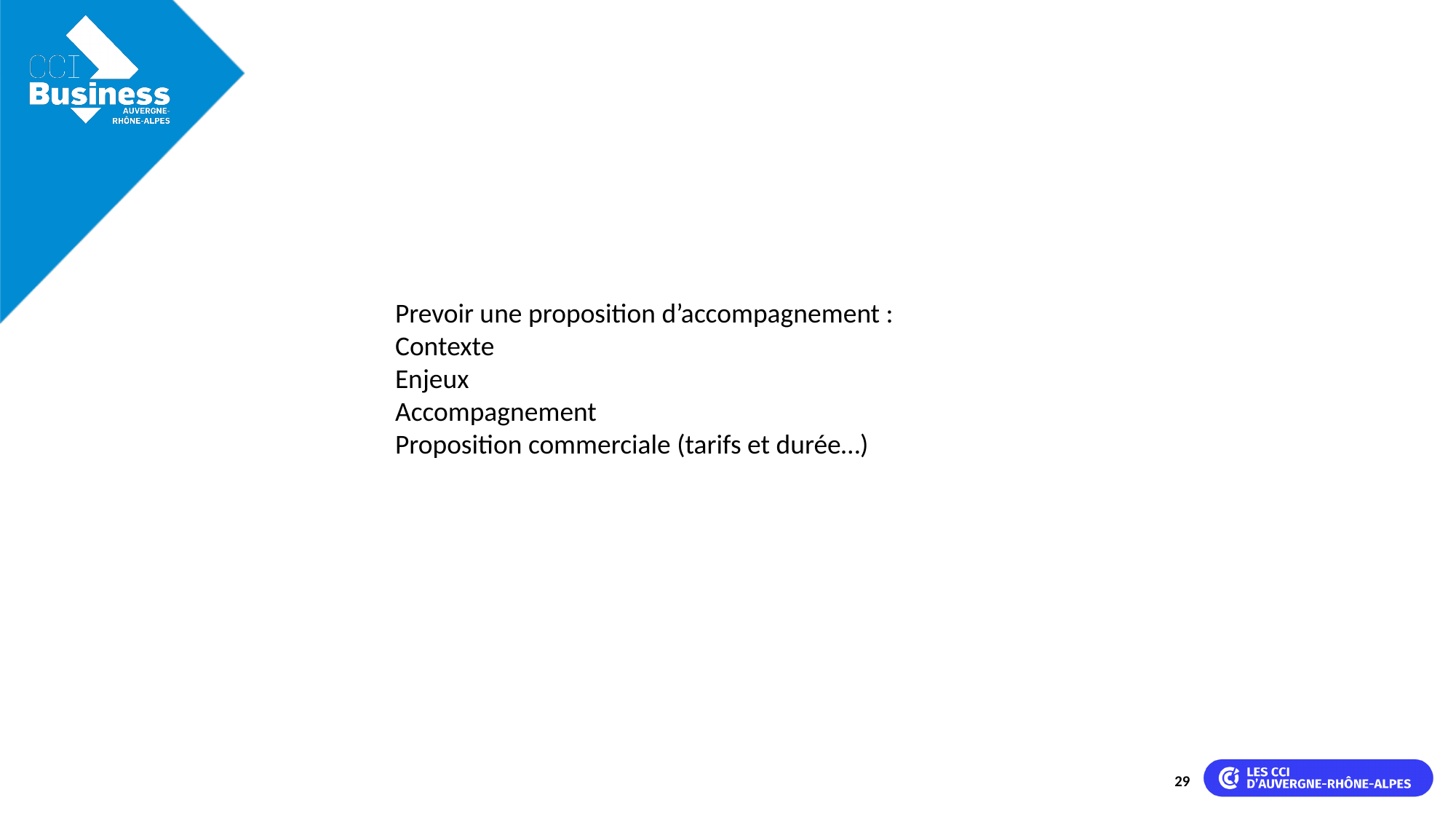

Prevoir une proposition d’accompagnement :
Contexte
Enjeux
Accompagnement
Proposition commerciale (tarifs et durée…)
29